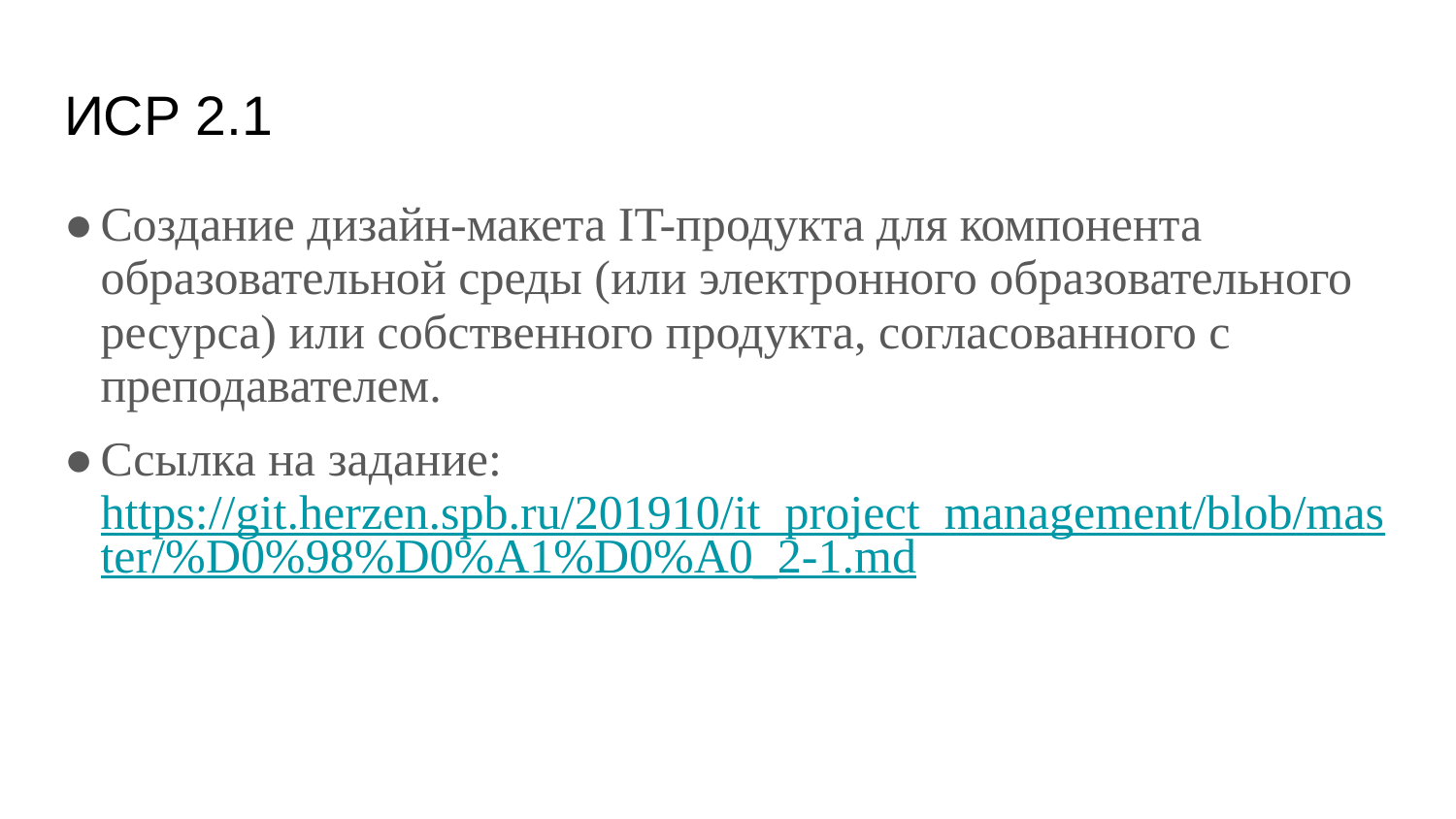

# ИСР 2.1
Создание дизайн-макета IT-продукта для компонента образовательной среды (или электронного образовательного ресурса) или собственного продукта, согласованного с преподавателем.
Ссылка на задание: https://git.herzen.spb.ru/201910/it_project_management/blob/master/%D0%98%D0%A1%D0%A0_2-1.md